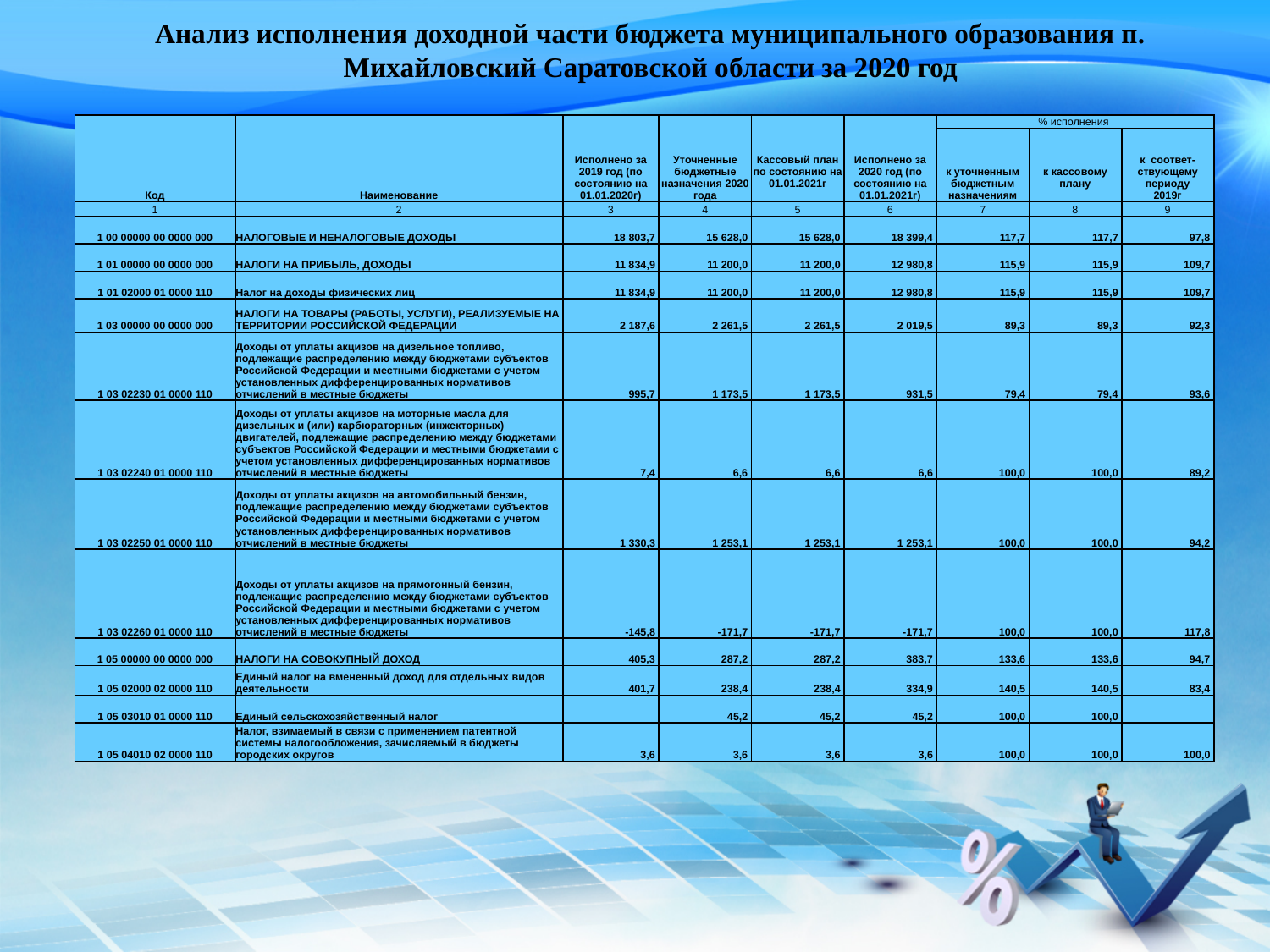

# Анализ исполнения доходной части бюджета муниципального образования п. Михайловский Саратовской области за 2020 год
| Код | Наименование | Исполнено за 2019 год (по состоянию на 01.01.2020г) | Уточненные бюджетные назначения 2020 года | Кассовый план по состоянию на 01.01.2021г | Исполнено за 2020 год (по состоянию на 01.01.2021г) | % исполнения |  |  |
| --- | --- | --- | --- | --- | --- | --- | --- | --- |
|  |  |  |  |  |  | к уточненным бюджетным назначениям | к кассовому плану | к соответ-ствующему периоду 2019г |
| 1 | 2 | 3 | 4 | 5 | 6 | 7 | 8 | 9 |
| 1 00 00000 00 0000 000 | НАЛОГОВЫЕ И НЕНАЛОГОВЫЕ ДОХОДЫ | 18 803,7 | 15 628,0 | 15 628,0 | 18 399,4 | 117,7 | 117,7 | 97,8 |
| 1 01 00000 00 0000 000 | НАЛОГИ НА ПРИБЫЛЬ, ДОХОДЫ | 11 834,9 | 11 200,0 | 11 200,0 | 12 980,8 | 115,9 | 115,9 | 109,7 |
| 1 01 02000 01 0000 110 | Налог на доходы физических лиц | 11 834,9 | 11 200,0 | 11 200,0 | 12 980,8 | 115,9 | 115,9 | 109,7 |
| 1 03 00000 00 0000 000 | НАЛОГИ НА ТОВАРЫ (РАБОТЫ, УСЛУГИ), РЕАЛИЗУЕМЫЕ НА ТЕРРИТОРИИ РОССИЙСКОЙ ФЕДЕРАЦИИ | 2 187,6 | 2 261,5 | 2 261,5 | 2 019,5 | 89,3 | 89,3 | 92,3 |
| 1 03 02230 01 0000 110 | Доходы от уплаты акцизов на дизельное топливо, подлежащие распределению между бюджетами субъектов Российской Федерации и местными бюджетами с учетом установленных дифференцированных нормативов отчислений в местные бюджеты | 995,7 | 1 173,5 | 1 173,5 | 931,5 | 79,4 | 79,4 | 93,6 |
| 1 03 02240 01 0000 110 | Доходы от уплаты акцизов на моторные масла для дизельных и (или) карбюраторных (инжекторных) двигателей, подлежащие распределению между бюджетами субъектов Российской Федерации и местными бюджетами с учетом установленных дифференцированных нормативов отчислений в местные бюджеты | 7,4 | 6,6 | 6,6 | 6,6 | 100,0 | 100,0 | 89,2 |
| 1 03 02250 01 0000 110 | Доходы от уплаты акцизов на автомобильный бензин, подлежащие распределению между бюджетами субъектов Российской Федерации и местными бюджетами с учетом установленных дифференцированных нормативов отчислений в местные бюджеты | 1 330,3 | 1 253,1 | 1 253,1 | 1 253,1 | 100,0 | 100,0 | 94,2 |
| 1 03 02260 01 0000 110 | Доходы от уплаты акцизов на прямогонный бензин, подлежащие распределению между бюджетами субъектов Российской Федерации и местными бюджетами с учетом установленных дифференцированных нормативов отчислений в местные бюджеты | -145,8 | -171,7 | -171,7 | -171,7 | 100,0 | 100,0 | 117,8 |
| 1 05 00000 00 0000 000 | НАЛОГИ НА СОВОКУПНЫЙ ДОХОД | 405,3 | 287,2 | 287,2 | 383,7 | 133,6 | 133,6 | 94,7 |
| 1 05 02000 02 0000 110 | Единый налог на вмененный доход для отдельных видов деятельности | 401,7 | 238,4 | 238,4 | 334,9 | 140,5 | 140,5 | 83,4 |
| 1 05 03010 01 0000 110 | Единый сельскохозяйственный налог |  | 45,2 | 45,2 | 45,2 | 100,0 | 100,0 |  |
| 1 05 04010 02 0000 110 | Налог, взимаемый в связи с применением патентной системы налогообложения, зачисляемый в бюджеты городских округов | 3,6 | 3,6 | 3,6 | 3,6 | 100,0 | 100,0 | 100,0 |